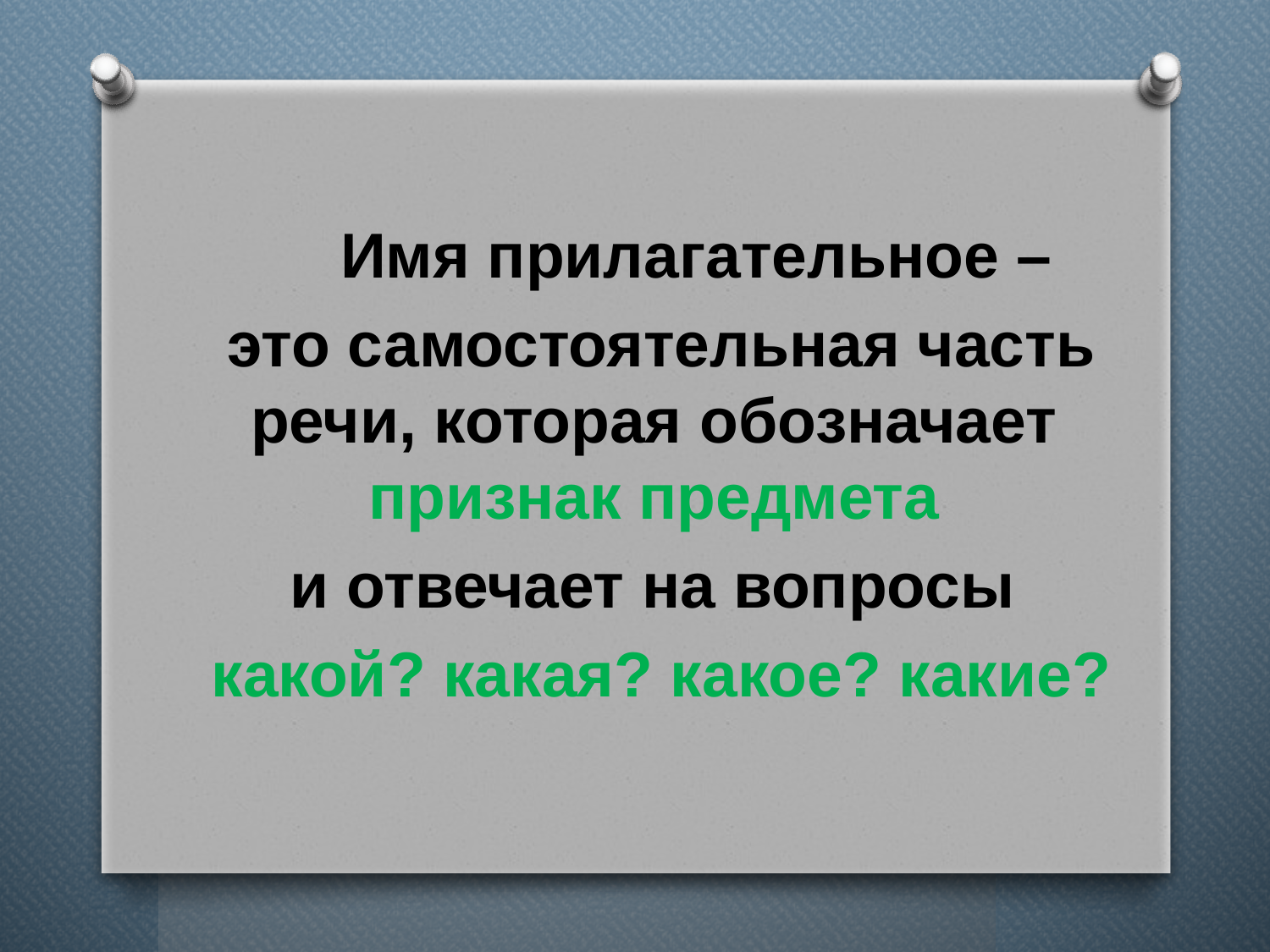

#
       Имя прилагательное –
   это самостоятельная часть речи, которая обозначает признак предмета
   и отвечает на вопросы
   какой? какая? какое? какие?